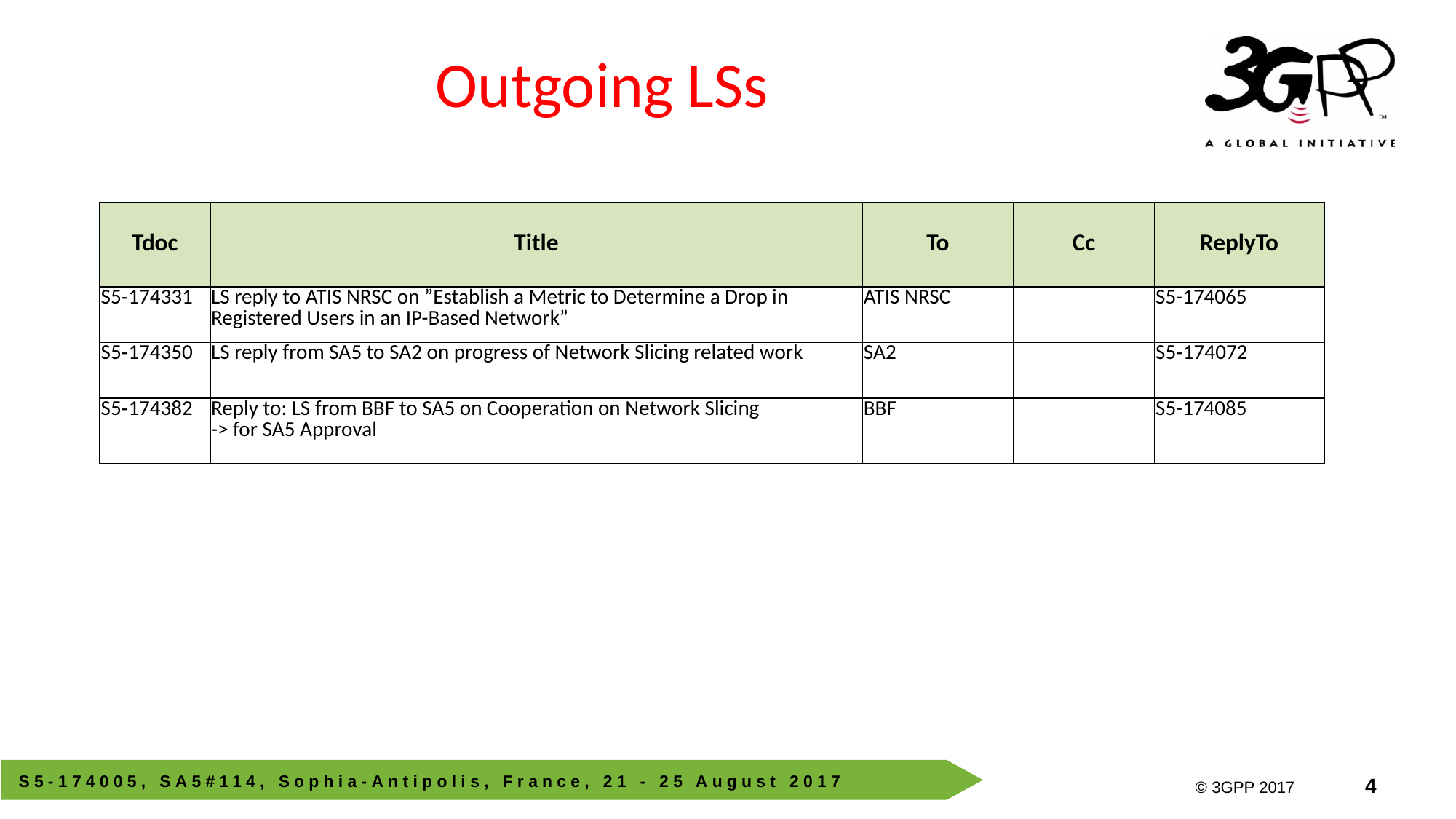

# Outgoing LSs
| Tdoc | Title | To | Cc | ReplyTo |
| --- | --- | --- | --- | --- |
| S5‑174331 | LS reply to ATIS NRSC on ”Establish a Metric to Determine a Drop in Registered Users in an IP-Based Network” | ATIS NRSC |  | S5-174065 |
| S5‑174350 | LS reply from SA5 to SA2 on progress of Network Slicing related work | SA2 |  | S5‑174072 |
| S5‑174382 | Reply to: LS from BBF to SA5 on Cooperation on Network Slicing -> for SA5 Approval | BBF |  | S5-174085 |